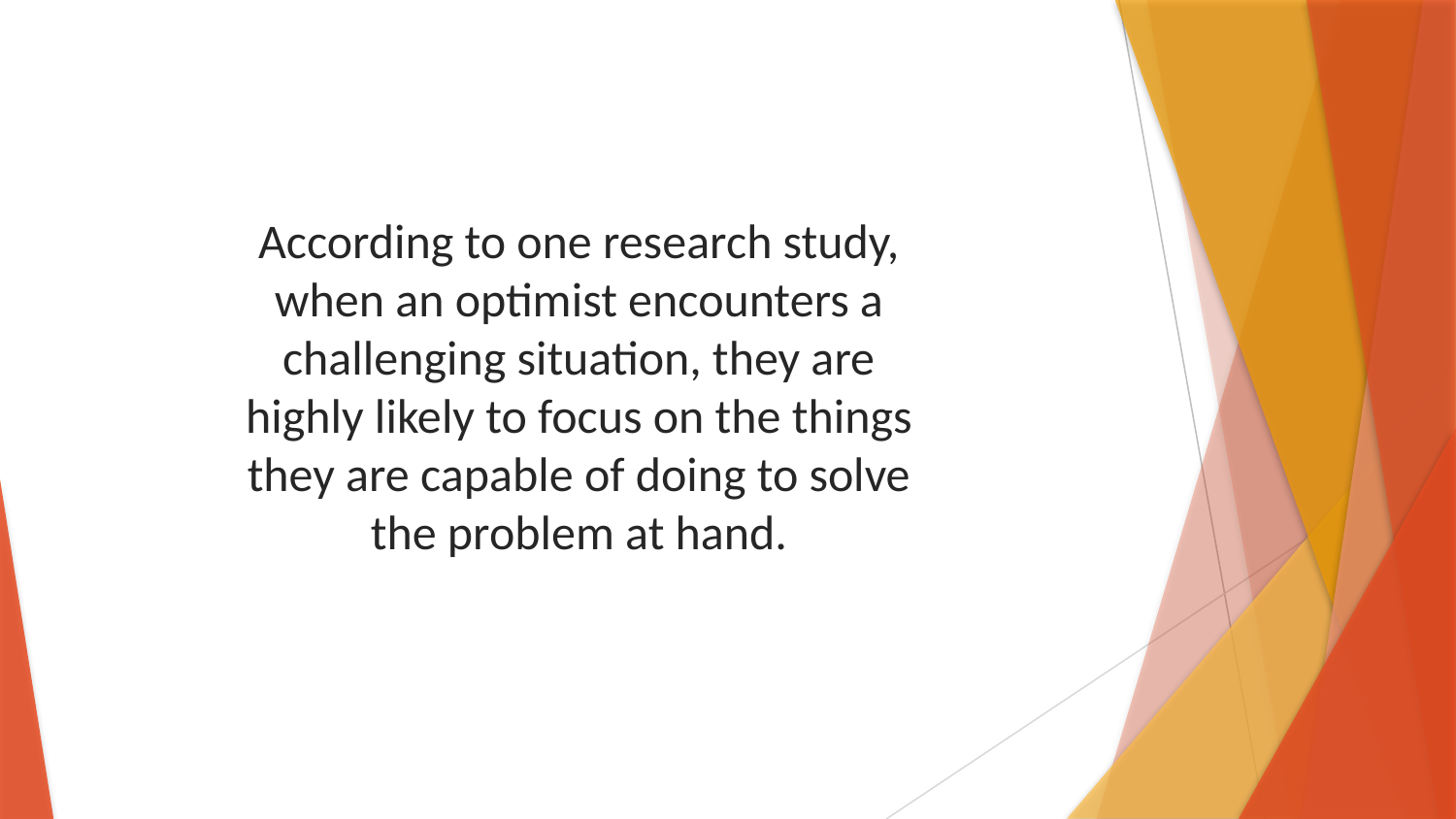

According to one research study, when an optimist encounters a challenging situation, they are highly likely to focus on the things they are capable of doing to solve the problem at hand.